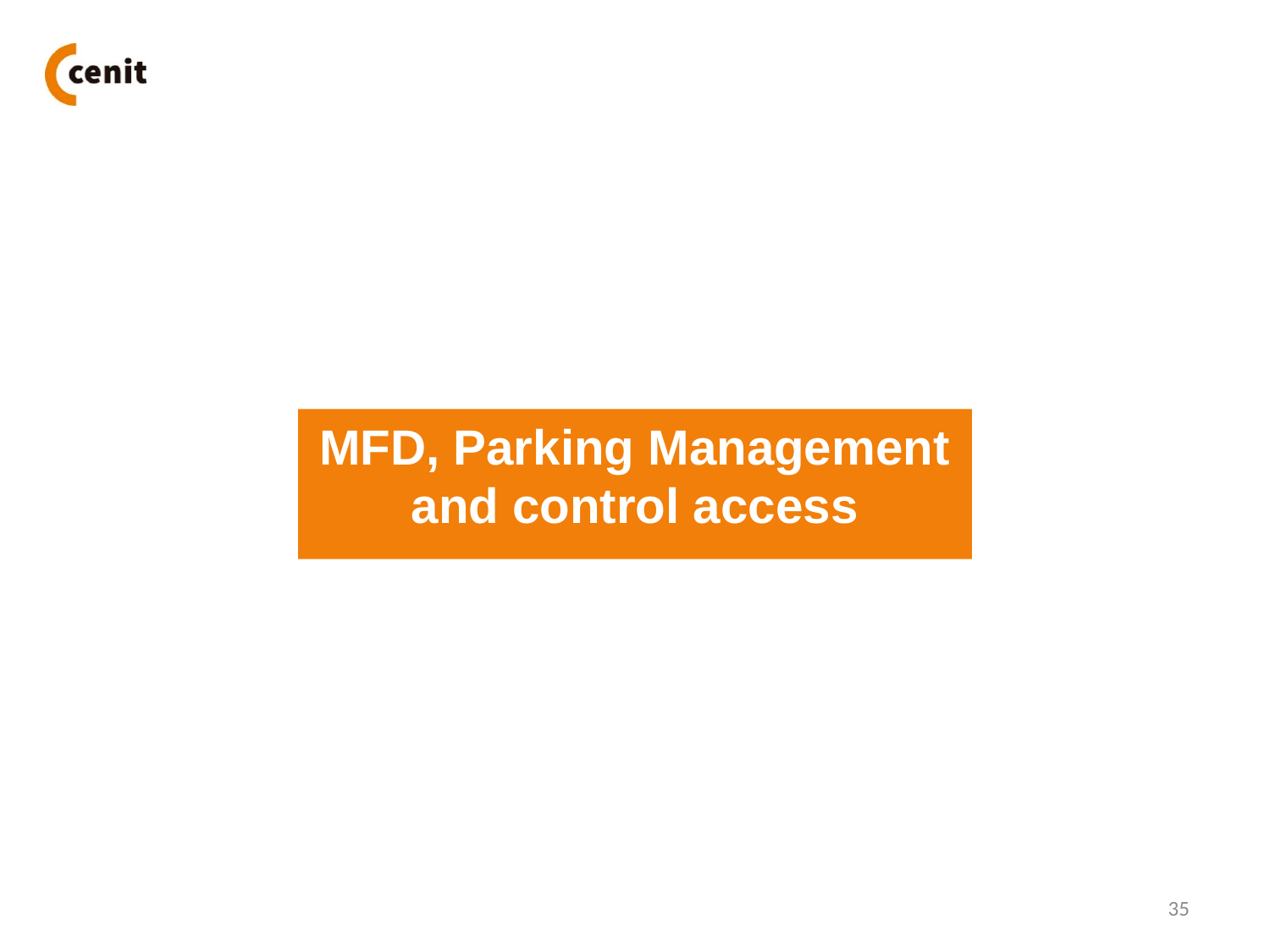

# MFD, Parking Management and control access

35